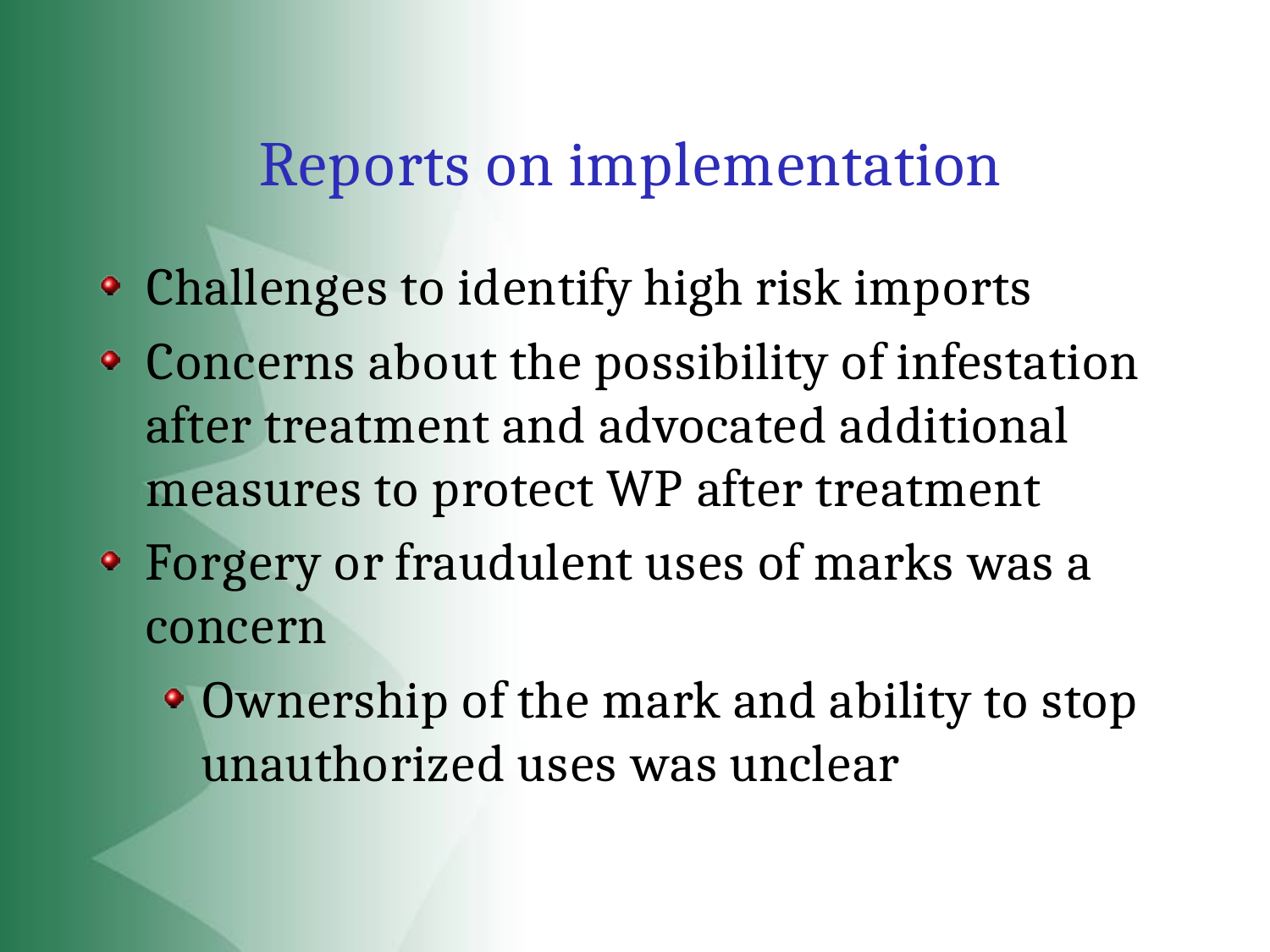

# Reports on implementation
Challenges to identify high risk imports
Concerns about the possibility of infestation after treatment and advocated additional measures to protect WP after treatment
Forgery or fraudulent uses of marks was a concern
Ownership of the mark and ability to stop unauthorized uses was unclear